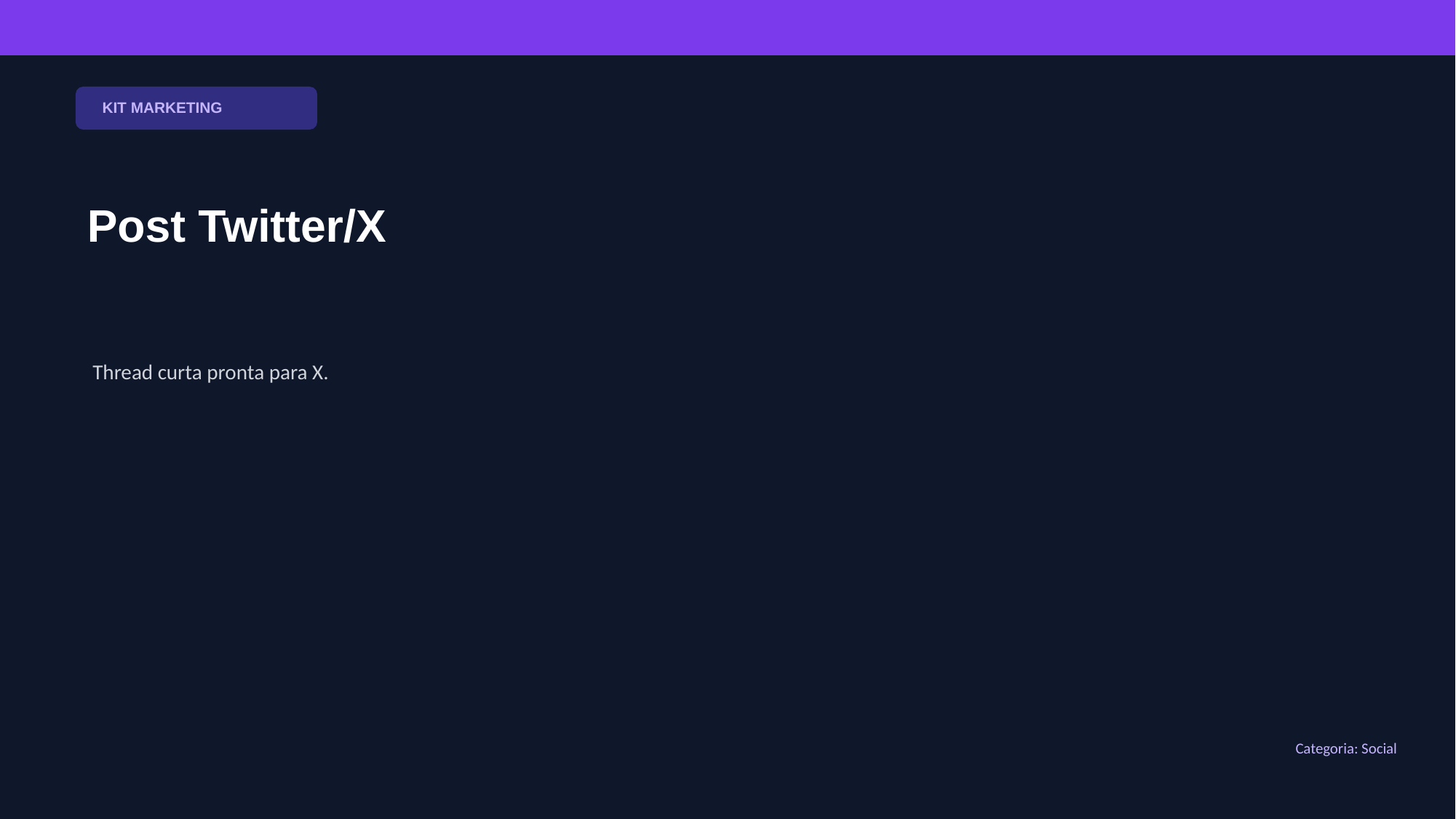

KIT MARKETING
Post Twitter/X
Thread curta pronta para X.
Categoria: Social